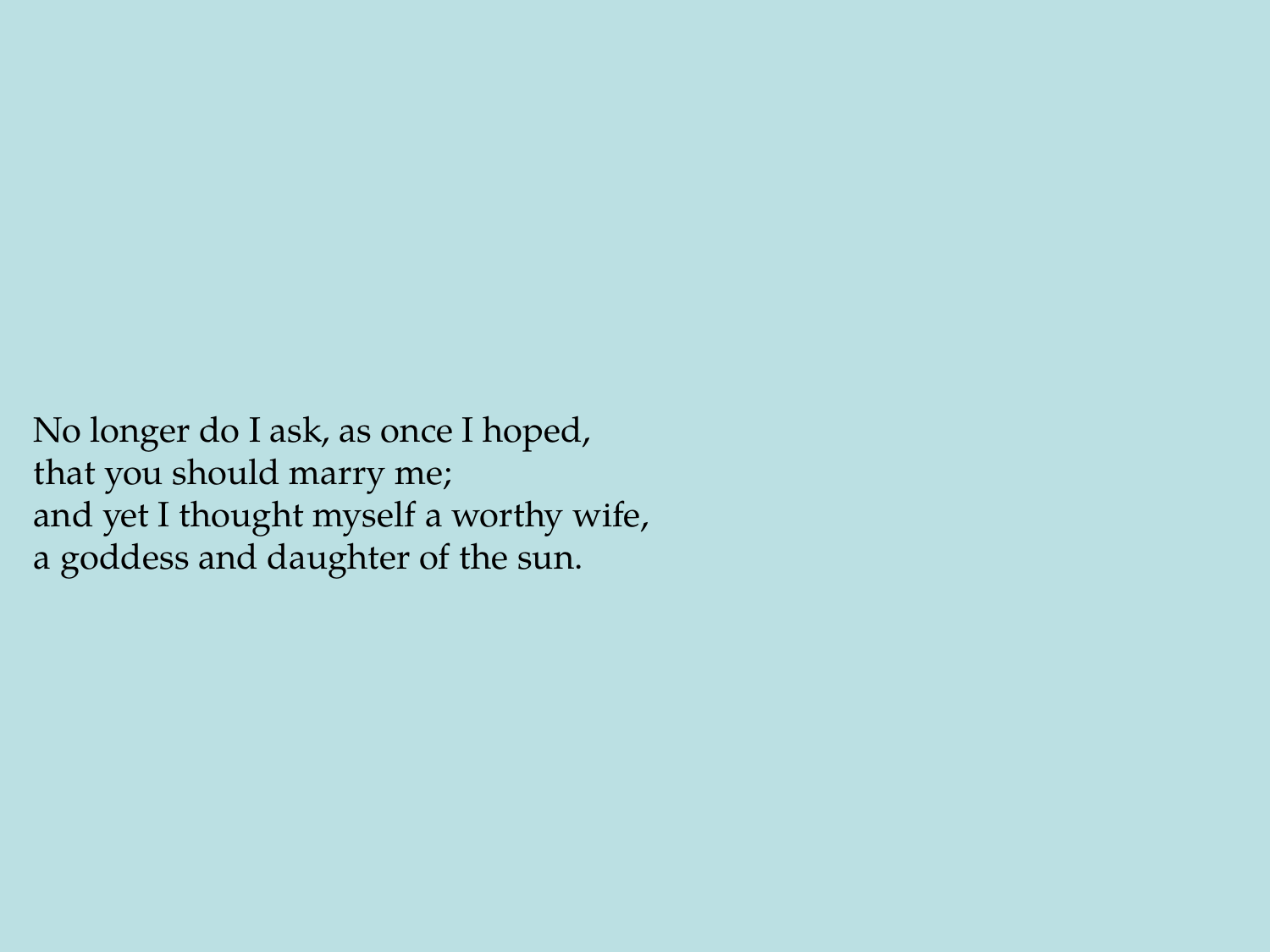

# No longer do I ask, as once I hoped, that you should marry me; and yet I thought myself a worthy wife, a goddess and daughter of the sun.